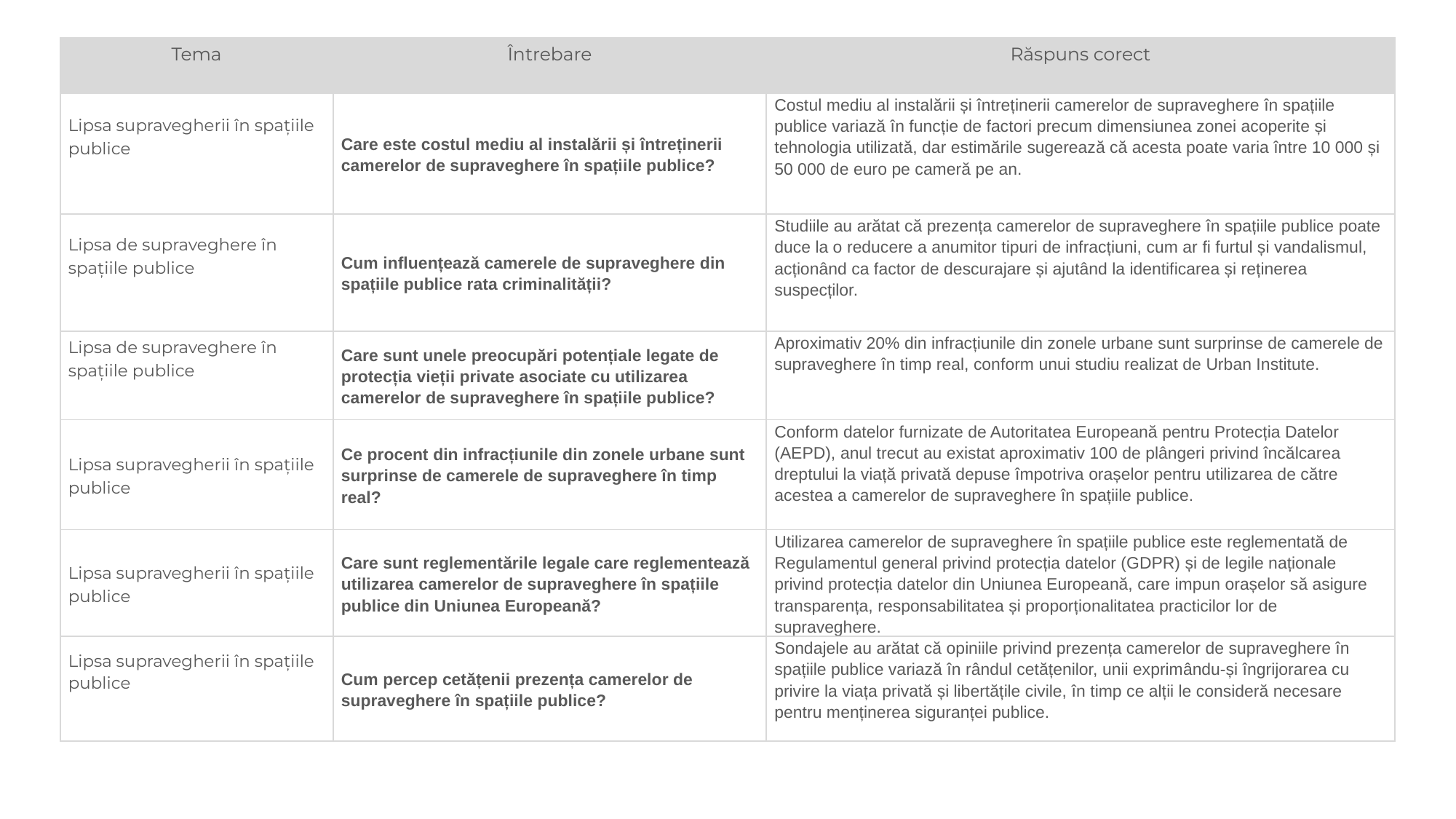

| Tema | Întrebare | Răspuns corect |
| --- | --- | --- |
| Lipsa supravegherii în spațiile publice | Care este costul mediu al instalării și întreținerii camerelor de supraveghere în spațiile publice? | Costul mediu al instalării și întreținerii camerelor de supraveghere în spațiile publice variază în funcție de factori precum dimensiunea zonei acoperite și tehnologia utilizată, dar estimările sugerează că acesta poate varia între 10 000 și 50 000 de euro pe cameră pe an. |
| Lipsa de supraveghere în spațiile publice | Cum influențează camerele de supraveghere din spațiile publice rata criminalității? | Studiile au arătat că prezența camerelor de supraveghere în spațiile publice poate duce la o reducere a anumitor tipuri de infracțiuni, cum ar fi furtul și vandalismul, acționând ca factor de descurajare și ajutând la identificarea și reținerea suspecților. |
| Lipsa de supraveghere în spațiile publice | Care sunt unele preocupări potențiale legate de protecția vieții private asociate cu utilizarea camerelor de supraveghere în spațiile publice? | Aproximativ 20% din infracțiunile din zonele urbane sunt surprinse de camerele de supraveghere în timp real, conform unui studiu realizat de Urban Institute. |
| Lipsa supravegherii în spațiile publice | Ce procent din infracțiunile din zonele urbane sunt surprinse de camerele de supraveghere în timp real? | Conform datelor furnizate de Autoritatea Europeană pentru Protecția Datelor (AEPD), anul trecut au existat aproximativ 100 de plângeri privind încălcarea dreptului la viață privată depuse împotriva orașelor pentru utilizarea de către acestea a camerelor de supraveghere în spațiile publice. |
| Lipsa supravegherii în spațiile publice | Care sunt reglementările legale care reglementează utilizarea camerelor de supraveghere în spațiile publice din Uniunea Europeană? | Utilizarea camerelor de supraveghere în spațiile publice este reglementată de Regulamentul general privind protecția datelor (GDPR) și de legile naționale privind protecția datelor din Uniunea Europeană, care impun orașelor să asigure transparența, responsabilitatea și proporționalitatea practicilor lor de supraveghere. |
| Lipsa supravegherii în spațiile publice | Cum percep cetățenii prezența camerelor de supraveghere în spațiile publice? | Sondajele au arătat că opiniile privind prezența camerelor de supraveghere în spațiile publice variază în rândul cetățenilor, unii exprimându-și îngrijorarea cu privire la viața privată și libertățile civile, în timp ce alții le consideră necesare pentru menținerea siguranței publice. |